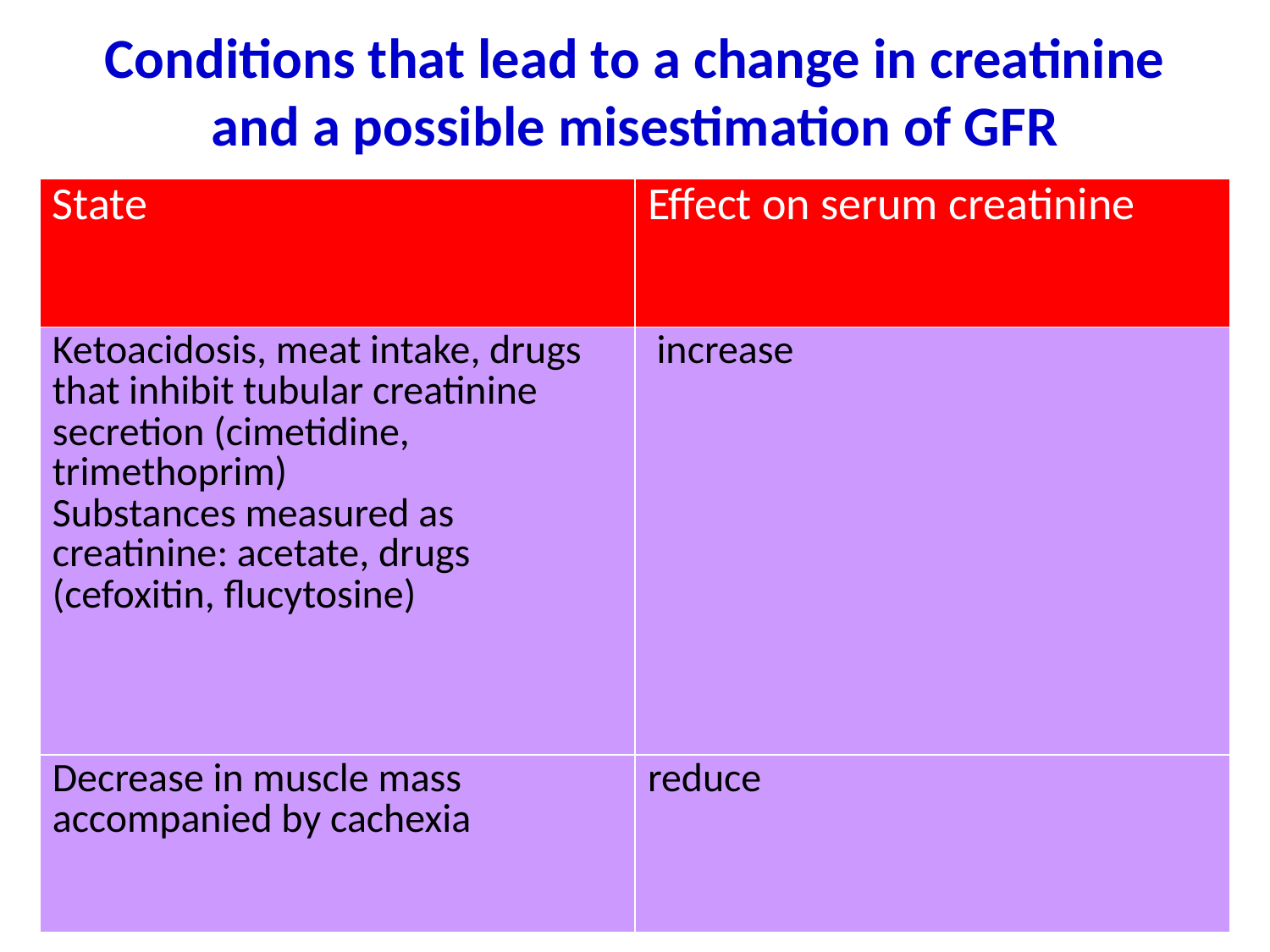

# Conditions that lead to a change in creatinine and a possible misestimation of GFR
| State | Effect on serum creatinine |
| --- | --- |
| Ketoacidosis, meat intake, drugs that inhibit tubular creatinine secretion (cimetidine, trimethoprim) Substances measured as creatinine: acetate, drugs (cefoxitin, flucytosine) | increase |
| Decrease in muscle mass accompanied by cachexia | reduce |